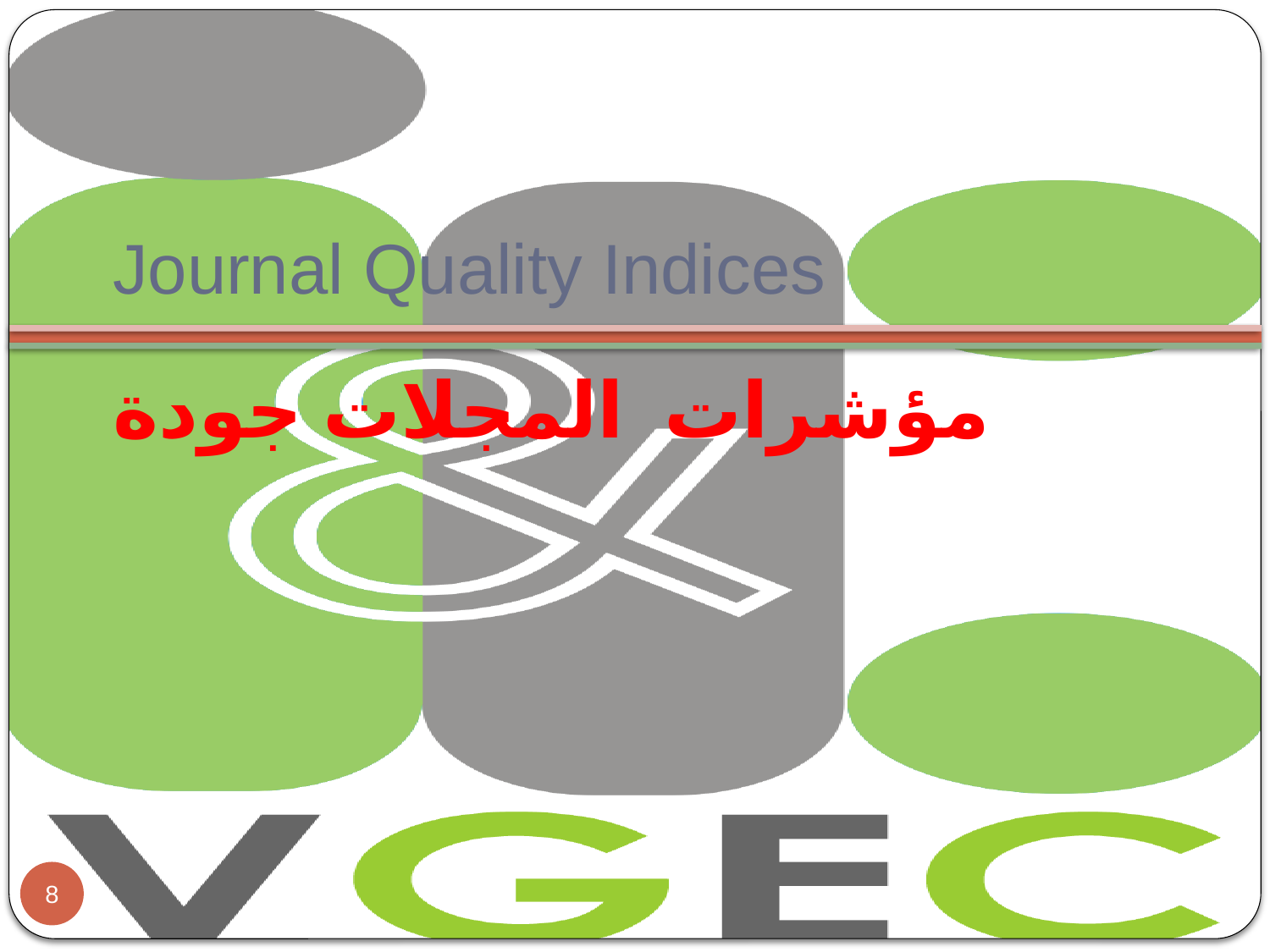

# Journal Quality Indices
مؤشرات  المجلات جودة
8